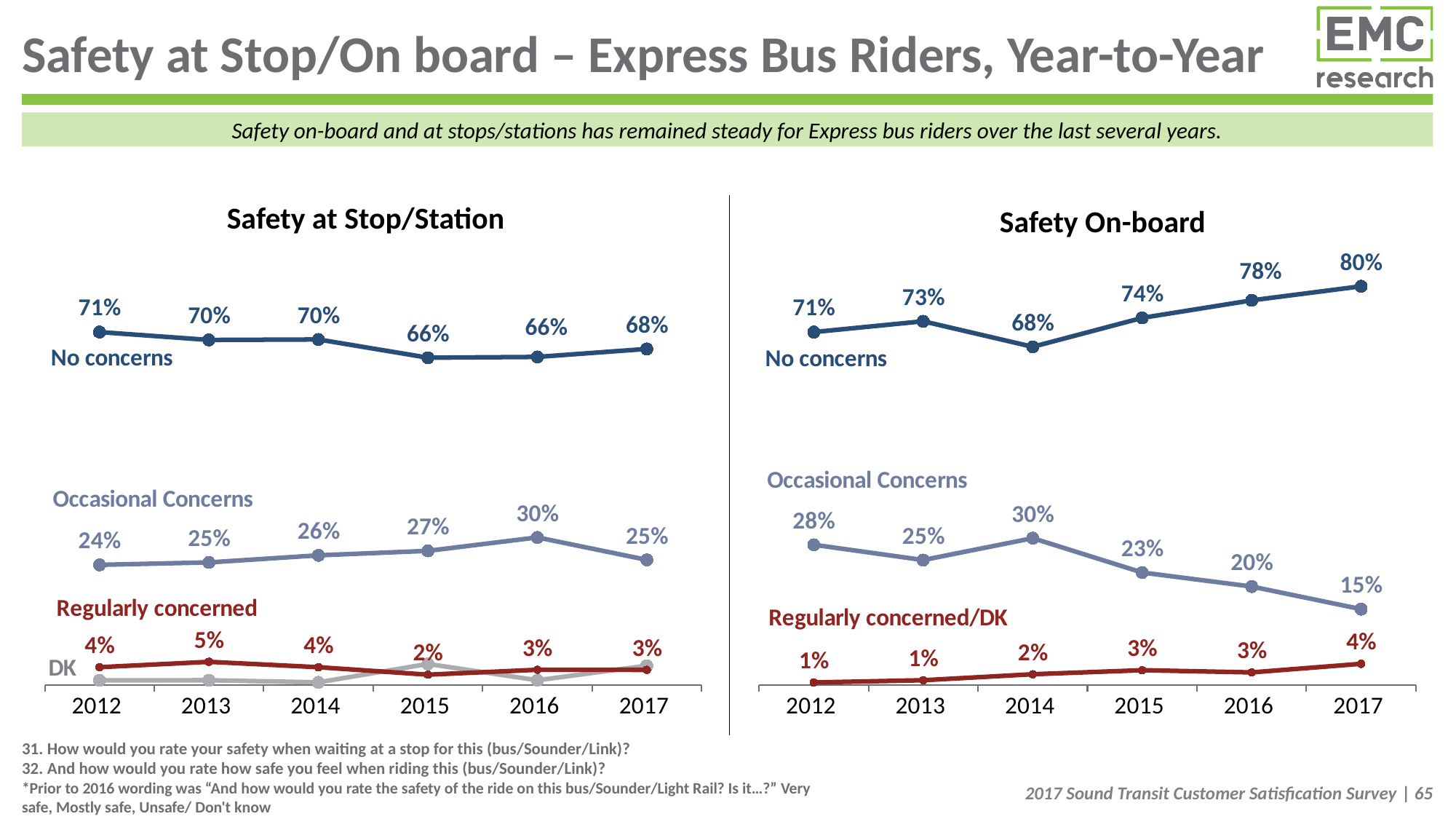

# Safety at Stop/On board – Express Bus Riders, Year-to-Year
Safety on-board and at stops/stations has remained steady for Express bus riders over the last several years.
Safety at Stop/Station
Safety On-board

### Chart

| Category | No concerns | Occasional concerns | Don't know | Regularly concerned |
|---|---|---|---|---|
| 2012  | 0.7117384093116269 | 0.24241430412056988 | 0.009737007600011387 | 0.0361102789677927 |
| 2013  | 0.6958849444411093 | 0.24731868959046788 | 0.009856604559551497 | 0.0469397614088703 |
| 2014  | 0.6967915056262716 | 0.2615536870380089 | 0.005592074853233684 | 0.03606273248248776 |
| 2015  | 0.6600505426789646 | 0.27064563367333344 | 0.042660002879016945 | 0.020996806079148028 |
| 2016  | 0.6616144781760971 | 0.29776127322748464 | 0.009758719709647208 | 0.030865528886770587 |
| 2017  | 0.677742584555943 | 0.2524060473255507 | 0.039160011461721024 | 0.030691356656784494 |

### Chart

| Category | No concerns | Occasional concerns | Regularly concerned/DK |
|---|---|---|---|
| 2012  | 0.7117560564276182 | 0.2829169573455095 | 0.005326986226872727 |
| 2013  | 0.7334409166920584 | 0.25202650277744104 | 0.009804899122391804 |
| 2014  | 0.681978229335028 | 0.2961679794626217 | 0.021853791202351844 |
| 2015  | 0.7403325150148885 | 0.22693698112666744 | 0.03 |
| 2016  | 0.7757026011987597 | 0.19866409015711373 | 0.02563330864412693 |
| 2017  | 0.8040002241565332 | 0.15308599560354086 | 0.042913780239924496 |
31. How would you rate your safety when waiting at a stop for this (bus/Sounder/Link)?
32. And how would you rate how safe you feel when riding this (bus/Sounder/Link)?
*Prior to 2016 wording was “And how would you rate the safety of the ride on this bus/Sounder/Light Rail? Is it…?” Very safe, Mostly safe, Unsafe/ Don't know